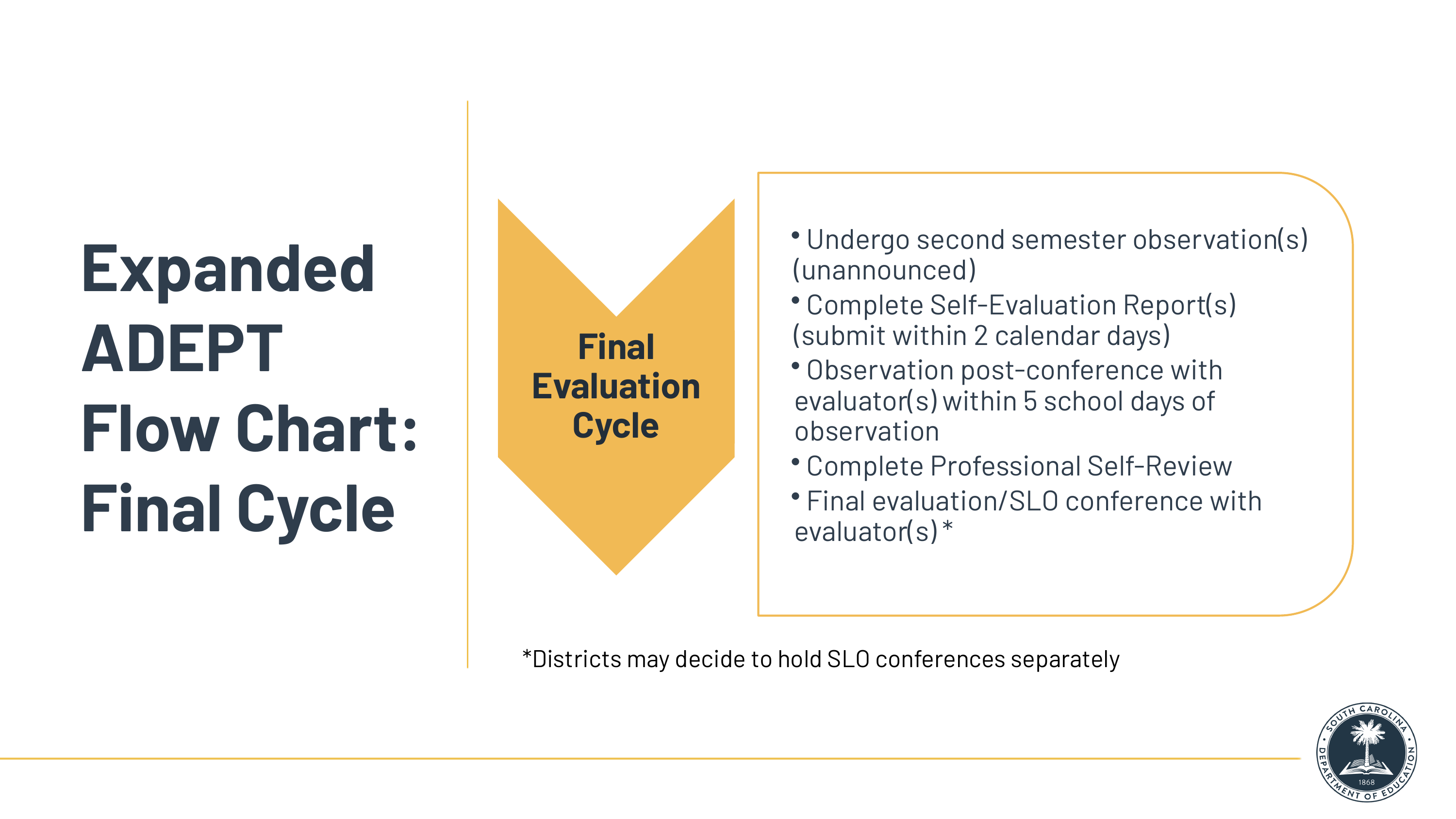

# Expanded ADEPT Flow Chart: Final Cycle

 Undergo second semester observation(s) (unannounced)
 Complete Self-Evaluation Report(s) (submit within 2 calendar days)
 Observation post-conference with evaluator(s) within 5 school days of observation
 Complete Professional Self-Review
 Final evaluation/SLO conference with evaluator(s) *

Final Evaluation Cycle
*Districts may decide to hold SLO conferences separately